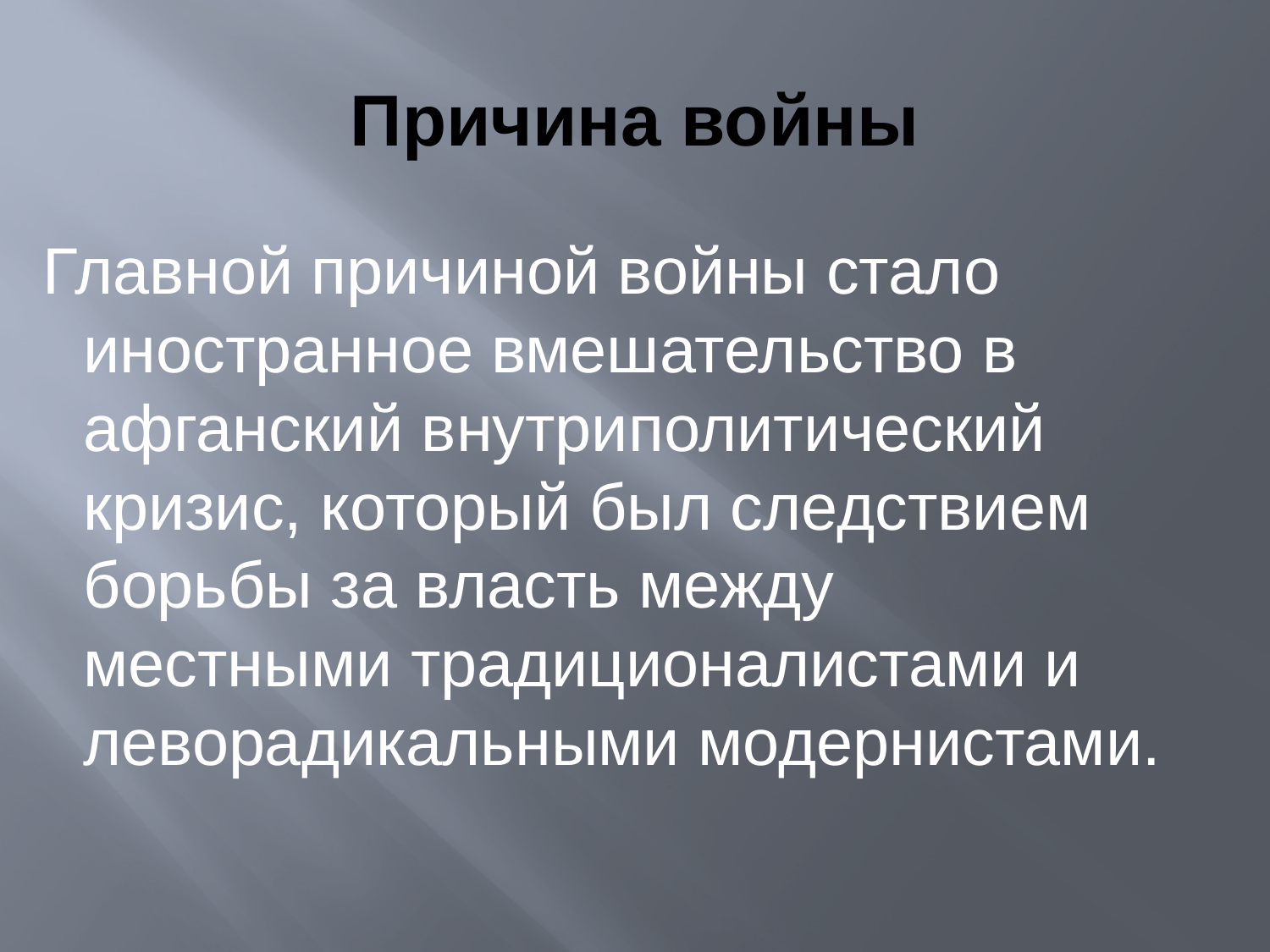

# Причина войны
 Главной причиной войны стало иностранное вмешательство в афганский внутриполитический кризис, который был следствием борьбы за власть между местными традиционалистами и леворадикальными модернистами.